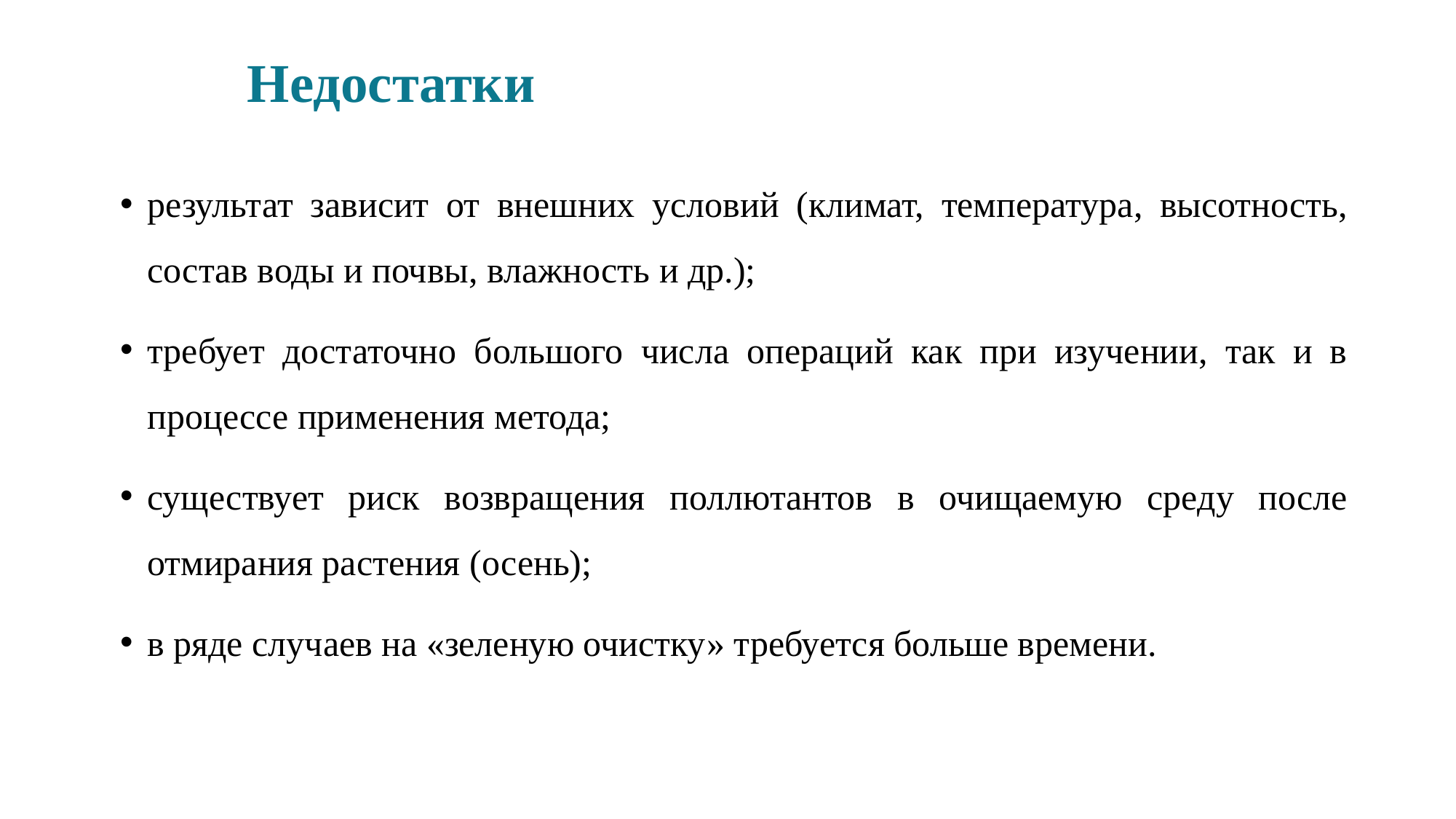

# Недостатки
результат зависит от внешних условий (климат, температура, высотность, состав воды и почвы, влажность и др.);
требует достаточно большого числа операций как при изучении, так и в процессе применения метода;
существует риск возвращения поллютантов в очищаемую среду после отмирания растения (осень);
в ряде случаев на «зеленую очистку» требуется больше времени.